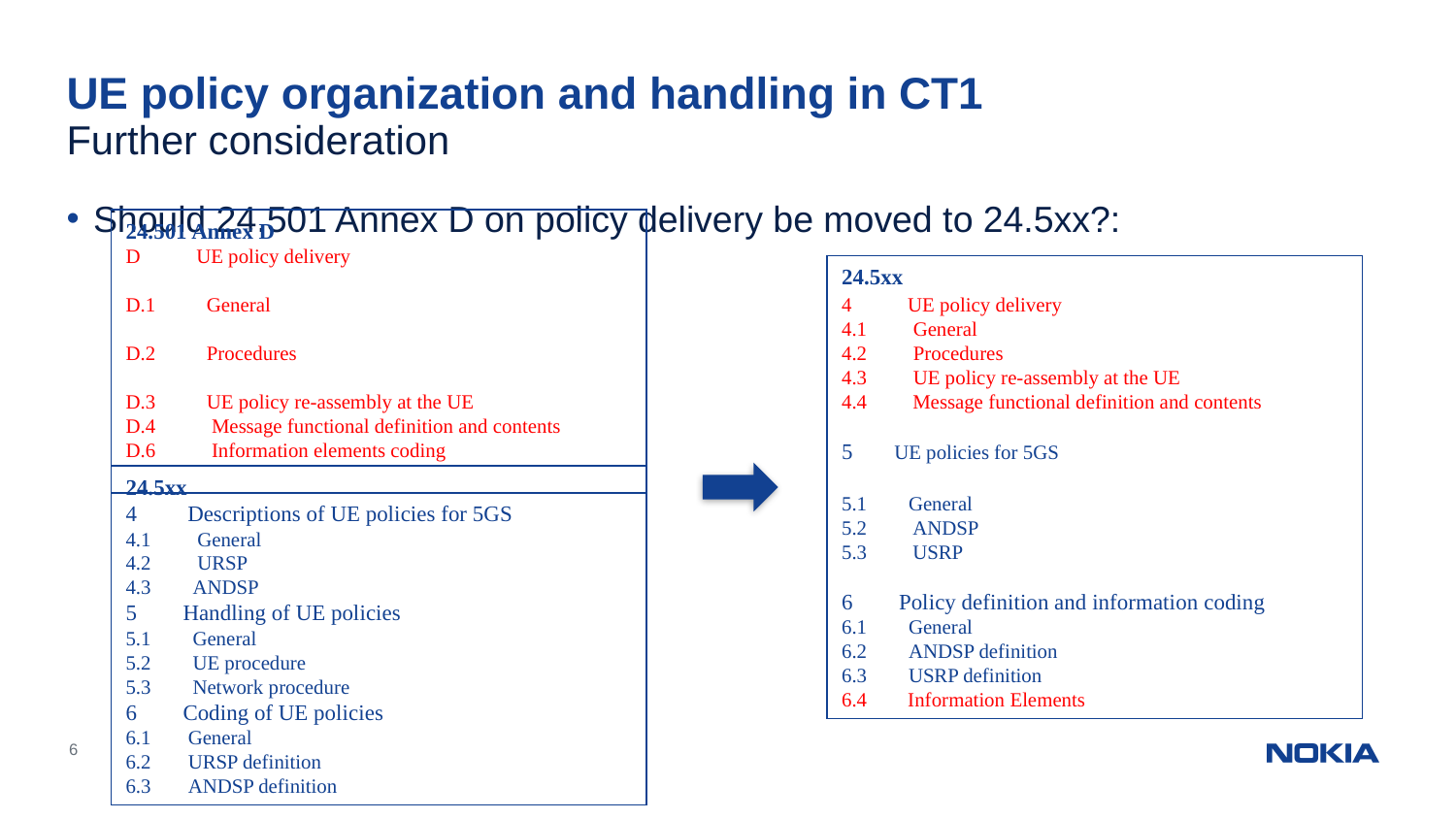

# UE policy organization and handling in CT1
Further consideration
Should 24.501 Annex D on policy delivery be moved to 24.5xx?:

24.501 Annex D
D           UE policy delivery
D.1          General
D.2          Procedures
D.3          UE policy re-assembly at the UE
D.4           Message functional definition and contents
D.6           Information elements coding
24.5xx
4           UE policy delivery
4.1          General
4.2          Procedures
4.3          UE policy re-assembly at the UE
4.4         Message functional definition and contents
5         UE policies for 5GS
5.1         General
5.2         ANDSP
5.3         USRP
6          Policy definition and information coding
6.1         General
6.2         ANDSP definition
6.3         USRP definition
6.4        Information Elements
24.5xx
4           Descriptions of UE policies for 5GS
4.1          General
4.2          URSP
4.3         ANDSP
5          Handling of UE policies
5.1         General
5.2         UE procedure
5.3         Network procedure
6          Coding of UE policies
6.1        General
6.2        URSP definition
6.3        ANDSP definition

Nokia Internal Use